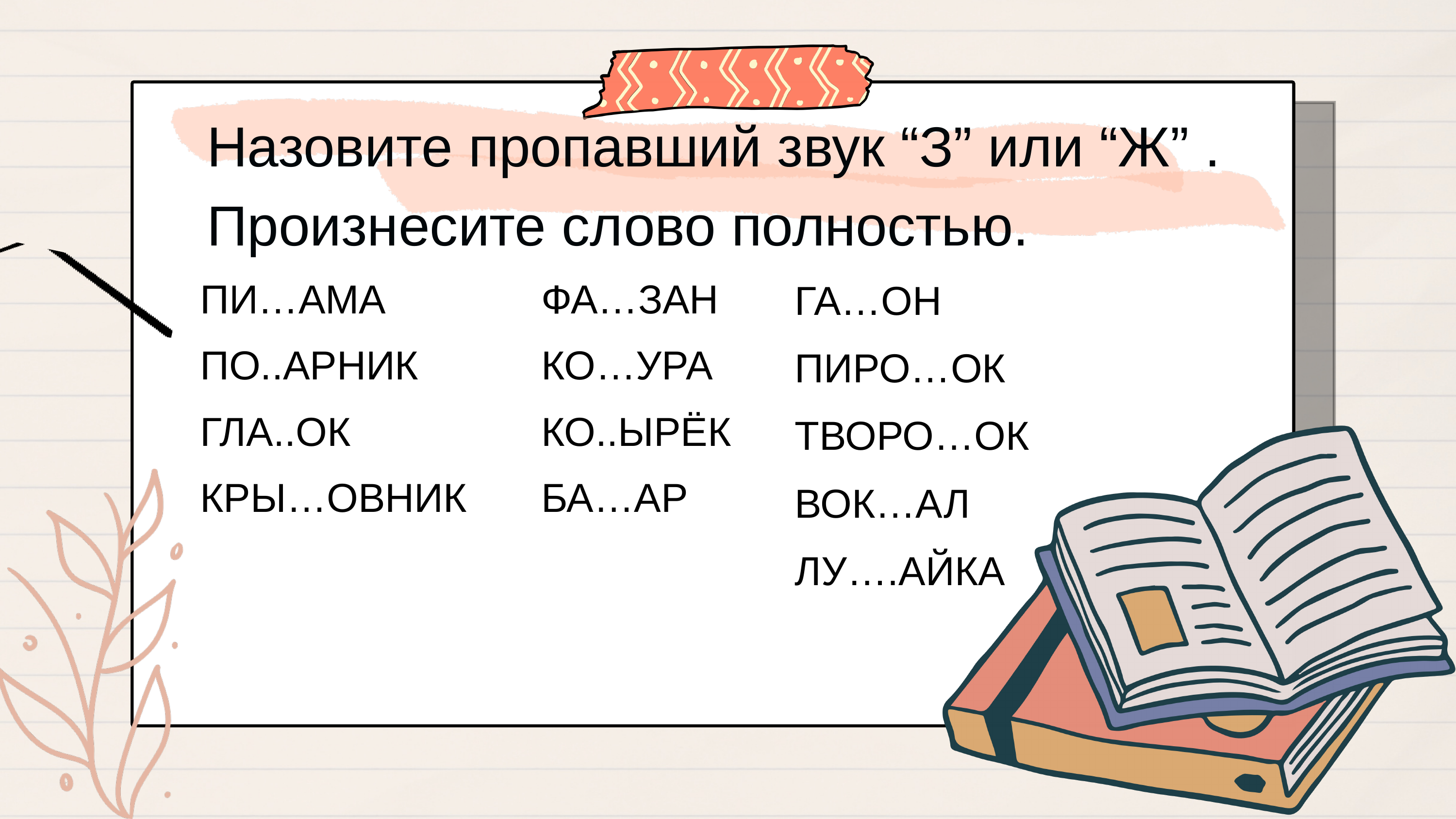

Назовите пропавший звук “З” или “Ж” . Произнесите слово полностью.

ПИ…АМА
ПО..АРНИК
ГЛА..ОК
КРЫ…ОВНИК

ФА…ЗАН
КО…УРА
КО..ЫРЁК
БА…АР

ГА…ОН
ПИРО…ОК
ТВОРО…ОК
ВОК…АЛ
ЛУ….АЙКА